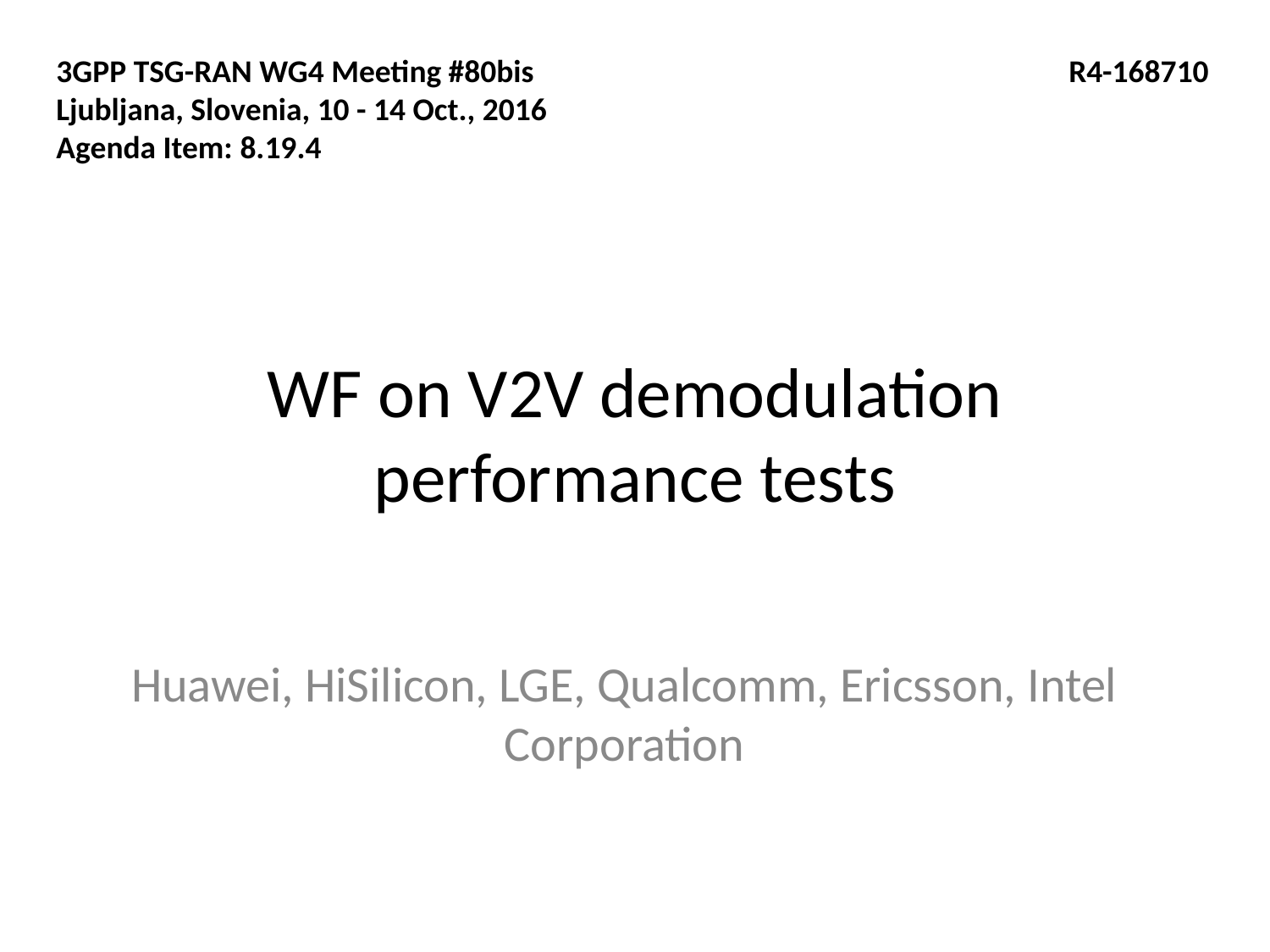

3GPP TSG-RAN WG4 Meeting #80bis
Ljubljana, Slovenia, 10 - 14 Oct., 2016
Agenda Item: 8.19.4
R4-168710
# WF on V2V demodulation performance tests
Huawei, HiSilicon, LGE, Qualcomm, Ericsson, Intel Corporation